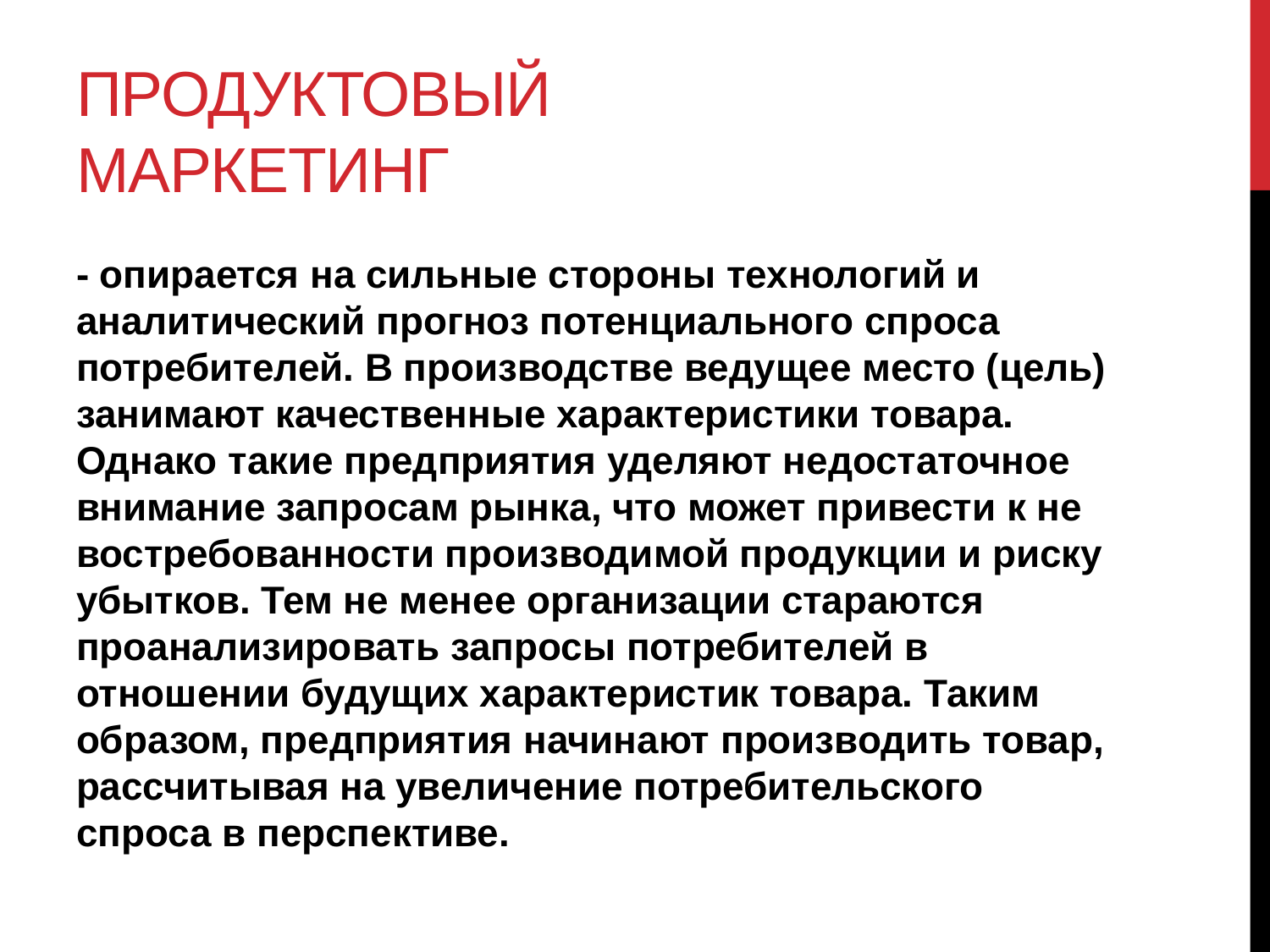

# Продуктовый маркетинг
- опирается на сильные стороны технологий и аналитический прогноз потенциального спроса потребителей. В производстве ведущее место (цель) занимают качественные характеристики товара. Однако такие предприятия уделяют недостаточное внимание запросам рынка, что может привести к не востребованности производимой продукции и риску убытков. Тем не менее организации стараются проанализировать запросы потребителей в отношении будущих характеристик товара. Таким образом, предприятия начинают производить товар, рассчитывая на увеличение потребительского спроса в перспективе.